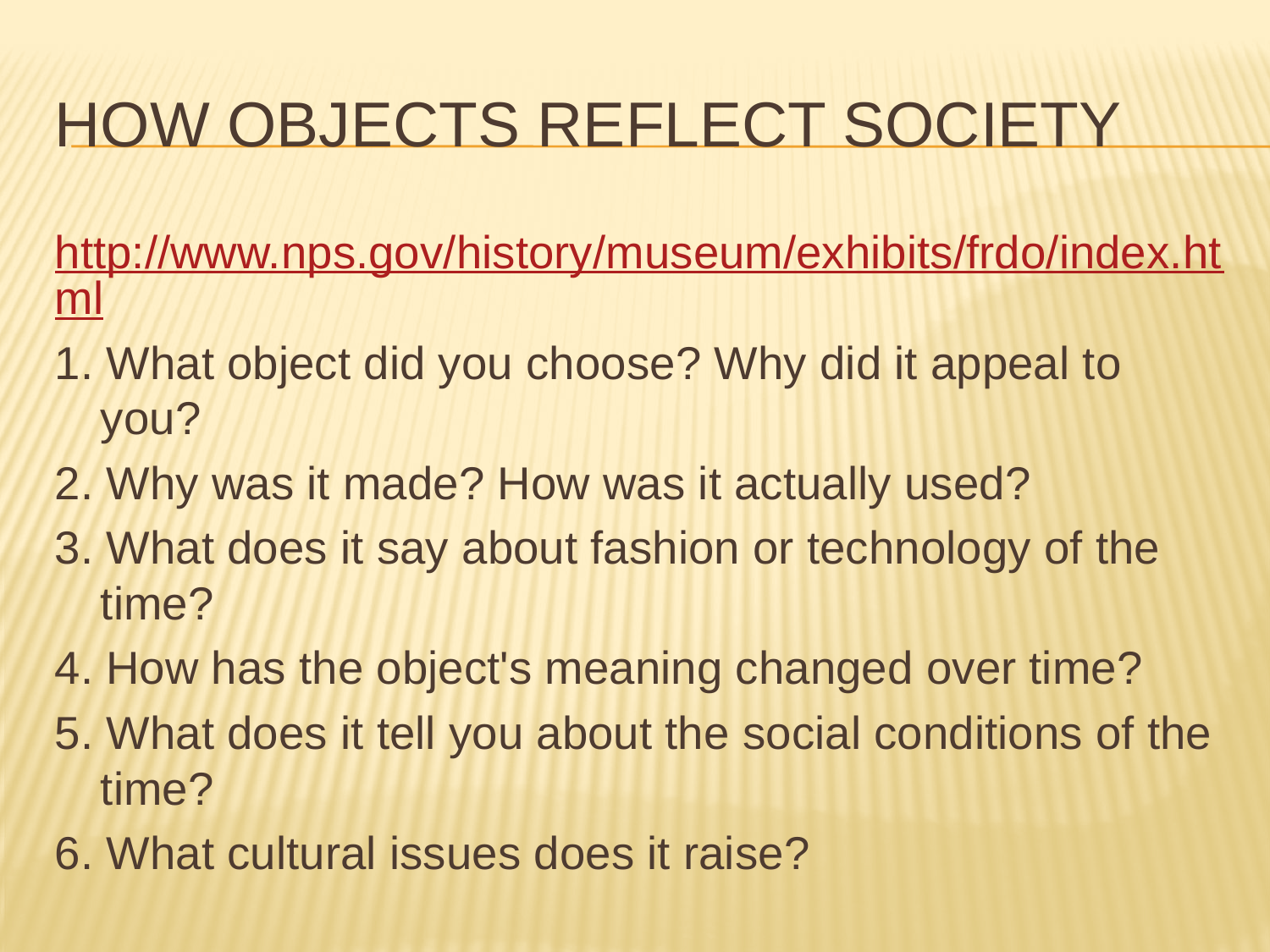

# How Objects Reflect Society
http://www.nps.gov/history/museum/exhibits/frdo/index.html
1. What object did you choose? Why did it appeal to you?
2. Why was it made? How was it actually used?
3. What does it say about fashion or technology of the time?
4. How has the object's meaning changed over time?
5. What does it tell you about the social conditions of the time?
6. What cultural issues does it raise?